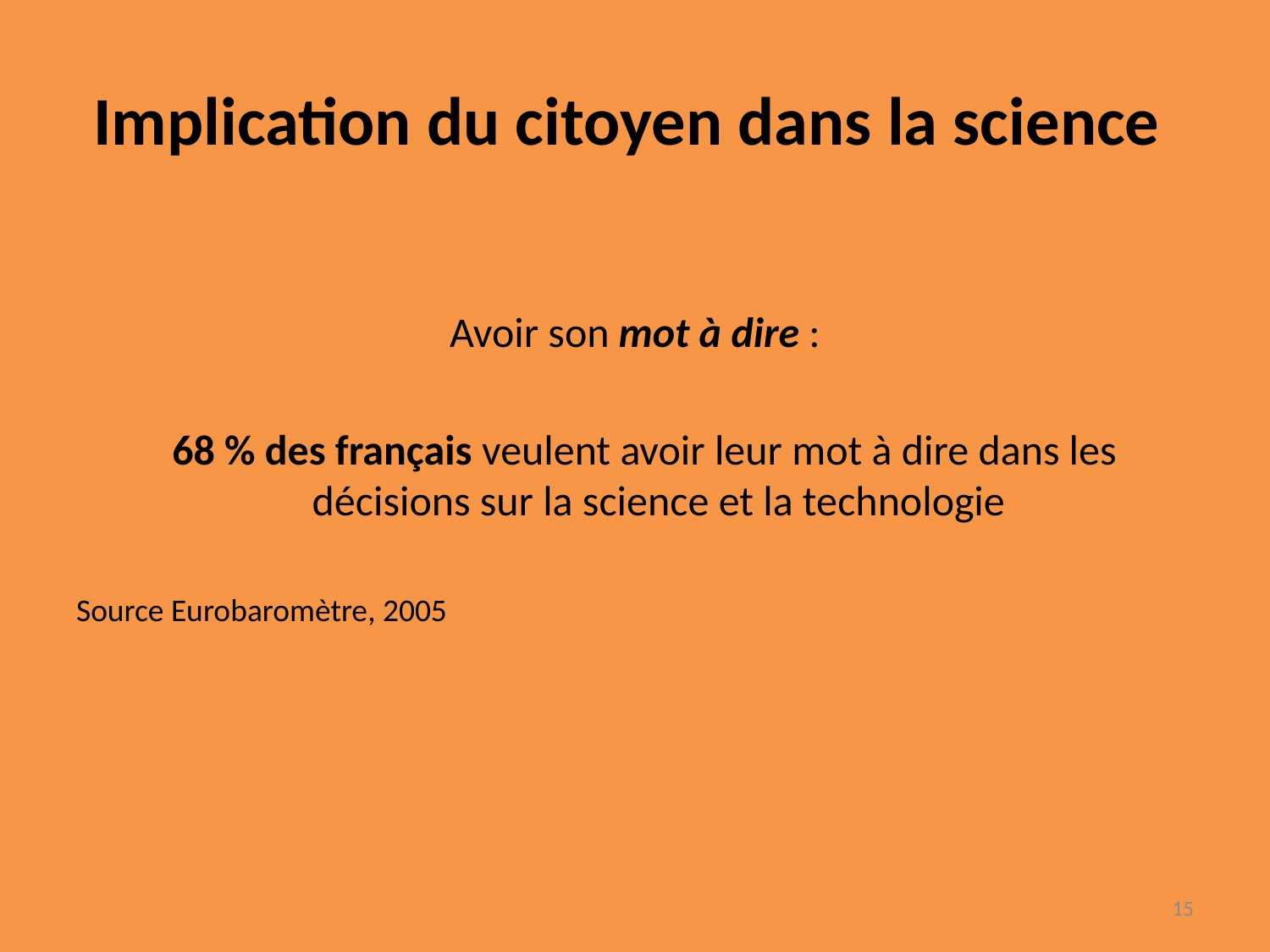

# Implication du citoyen dans la science

Avoir son mot à dire :

  68 % des français veulent avoir leur mot à dire dans les décisions sur la science et la technologie

Source Eurobaromètre, 2005
15